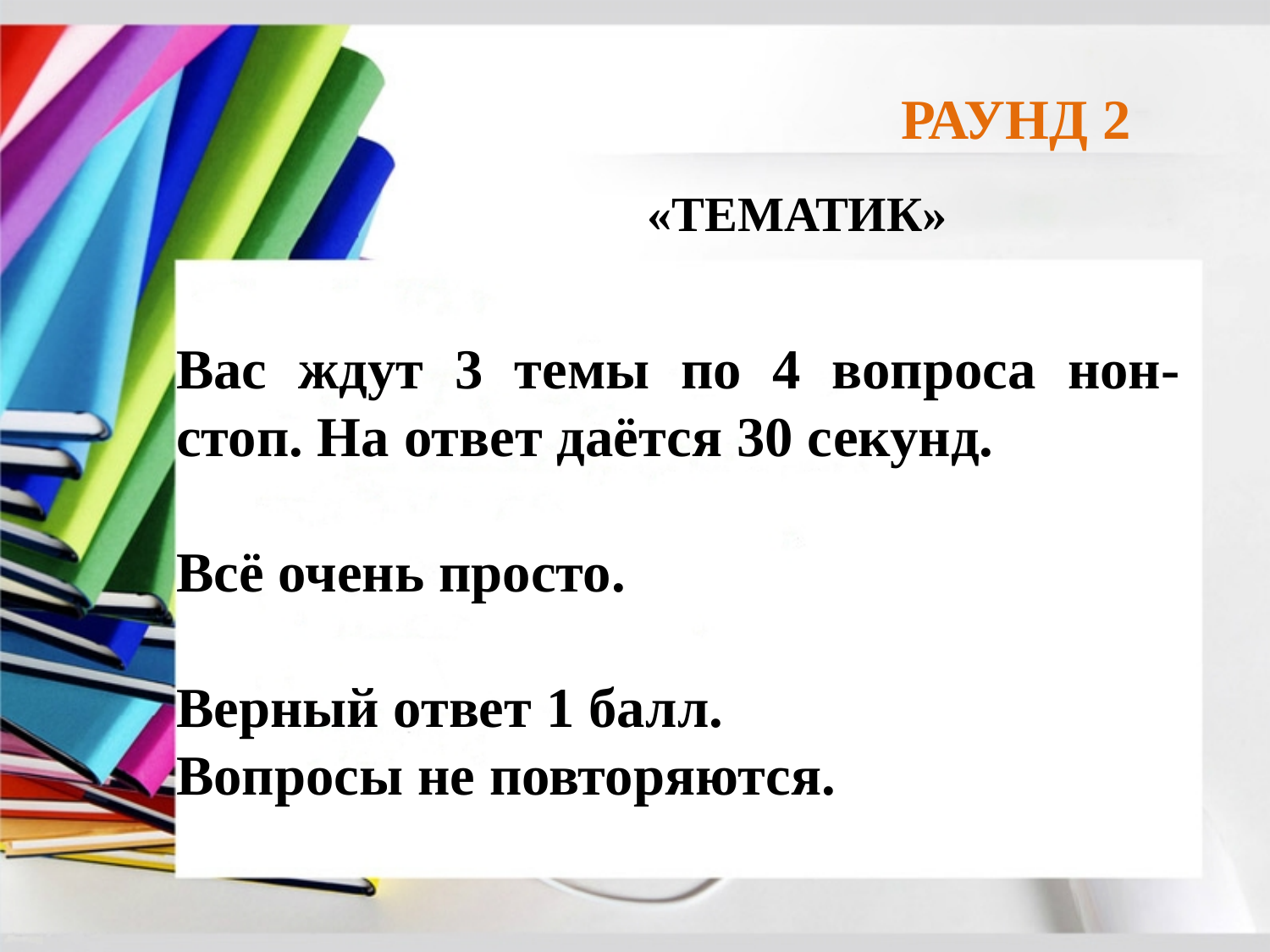

РАУНД 2
«ТЕМАТИК»
Вас ждут 3 темы по 4 вопроса нон-стоп. На ответ даётся 30 секунд.

Всё очень просто.

Верный ответ 1 балл.
Вопросы не повторяются.